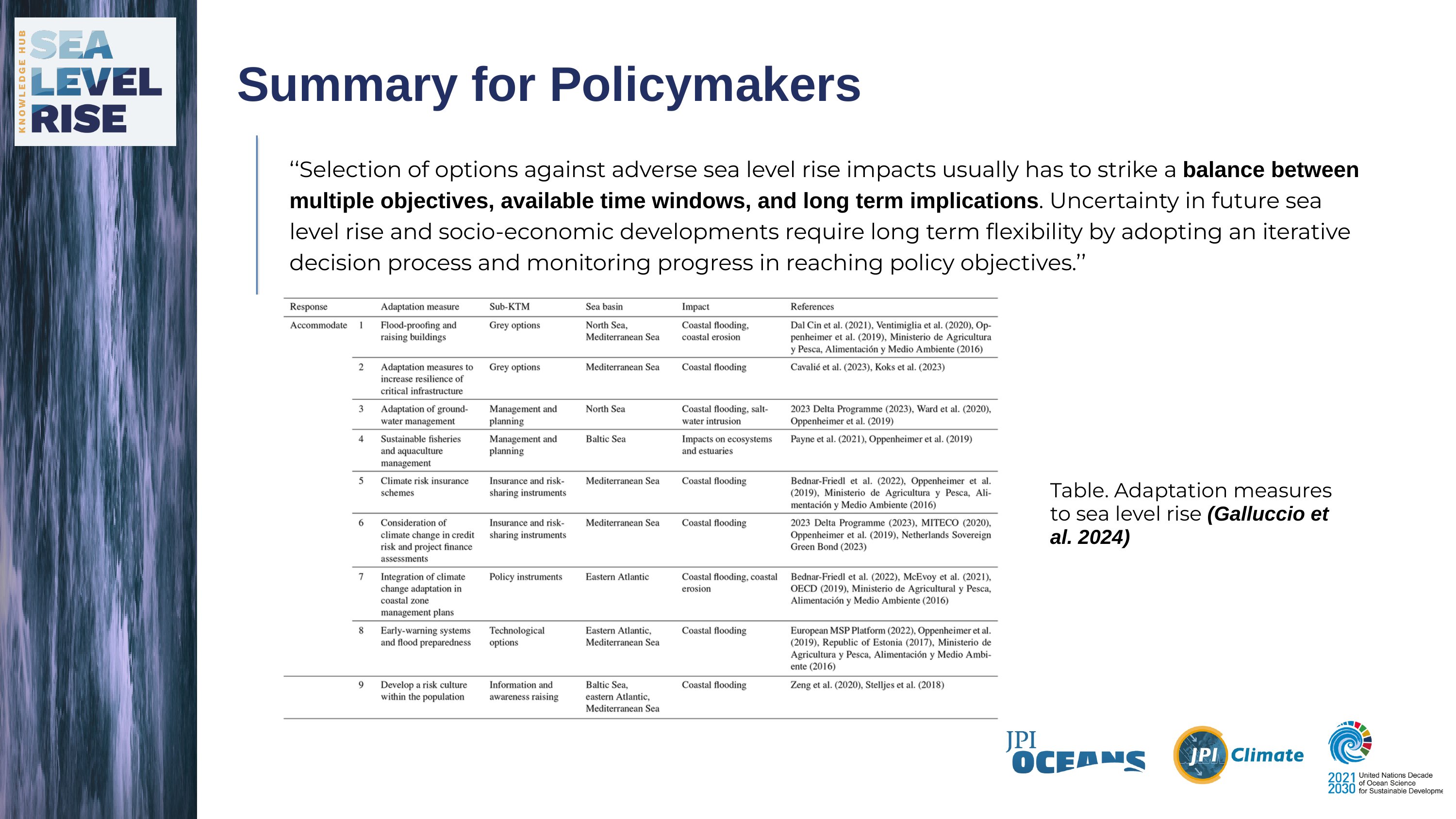

Summary for Policymakers

‘‘Selection of options against adverse sea level rise impacts usually has to strike a balance between multiple objectives, available time windows, and long term implications. Uncertainty in future sea level rise and socio-economic developments require long term flexibility by adopting an iterative decision process and monitoring progress in reaching policy objectives.’’

Table. Adaptation measures to sea level rise (Galluccio et al. 2024)